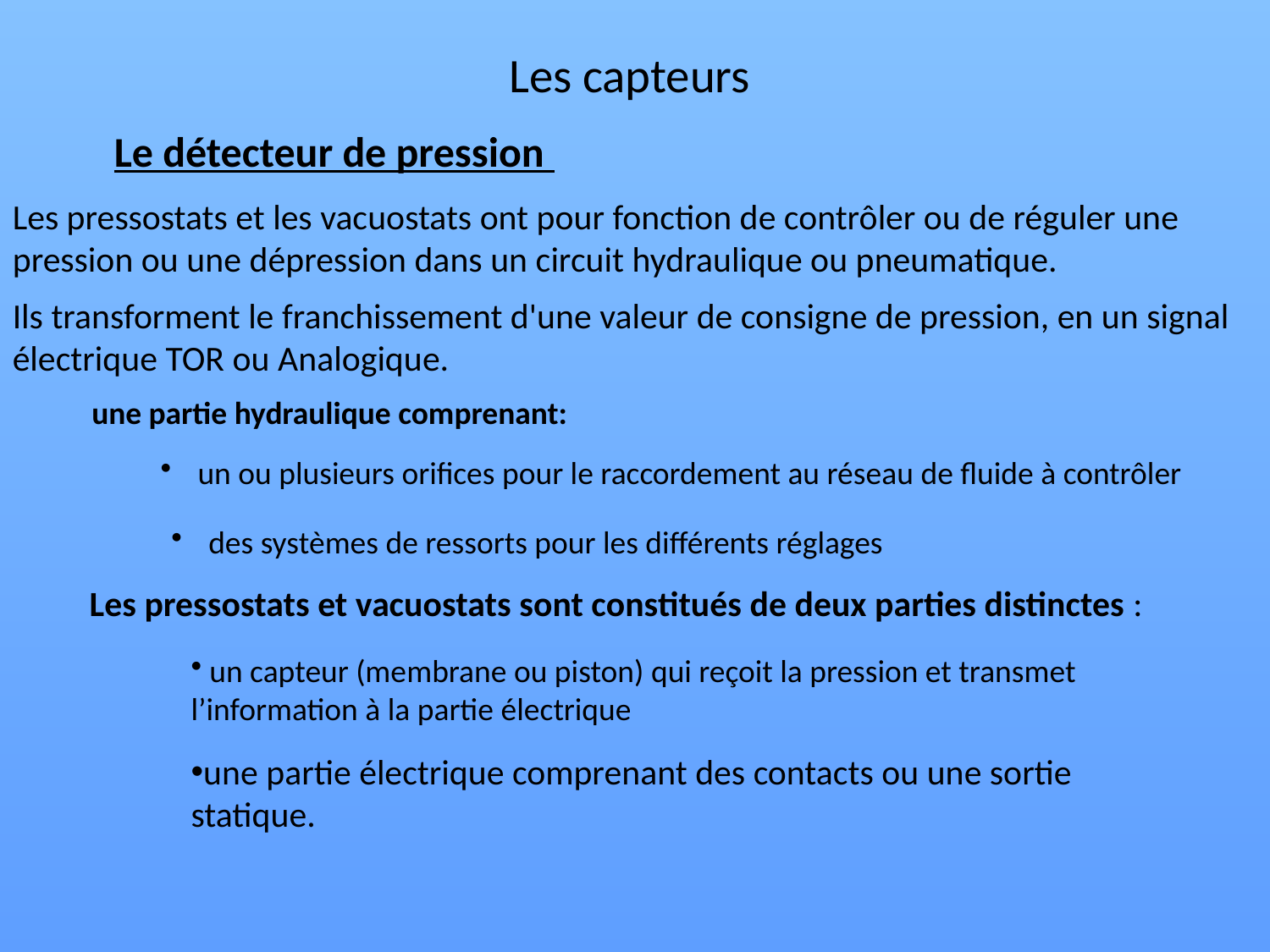

# Les capteurs
Le détecteur de pression
Les pressostats et les vacuostats ont pour fonction de contrôler ou de réguler une pression ou une dépression dans un circuit hydraulique ou pneumatique.
Ils transforment le franchissement d'une valeur de consigne de pression, en un signal électrique TOR ou Analogique.
une partie hydraulique comprenant:
 un ou plusieurs orifices pour le raccordement au réseau de fluide à contrôler
 des systèmes de ressorts pour les différents réglages
Les pressostats et vacuostats sont constitués de deux parties distinctes :
 un capteur (membrane ou piston) qui reçoit la pression et transmet l’information à la partie électrique
une partie électrique comprenant des contacts ou une sortie statique.